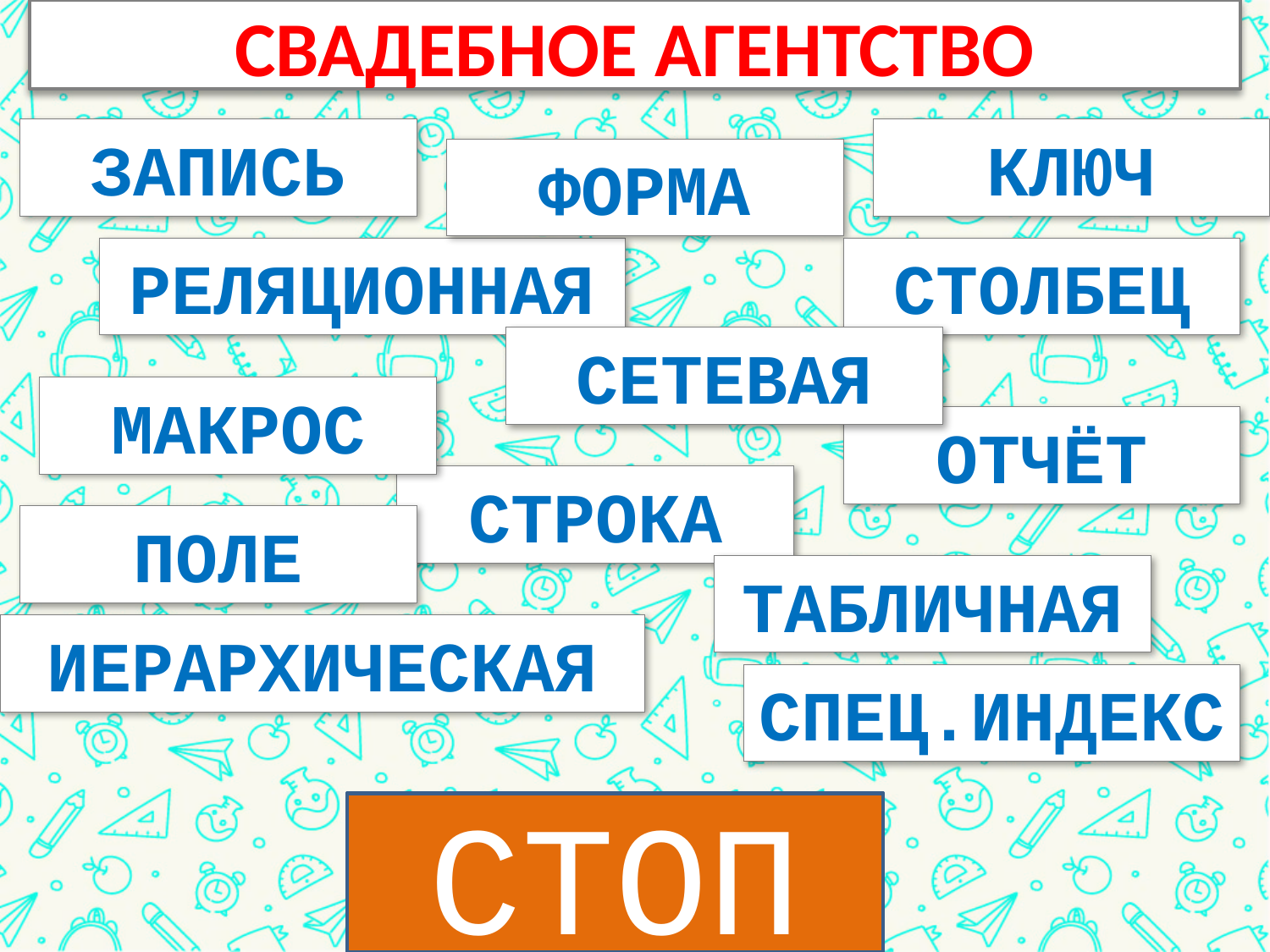

СВАДЕБНОЕ АГЕНТСТВО
ЗАПИСЬ
КЛЮЧ
ФОРМА
РЕЛЯЦИОННАЯ
СТОЛБЕЦ
СЕТЕВАЯ
МАКРОС
ОТЧЁТ
СТРОКА
ПОЛЕ
ТАБЛИЧНАЯ
ИЕРАРХИЧЕСКАЯ
СПЕЦ.ИНДЕКС
СТАРТ
СТОП